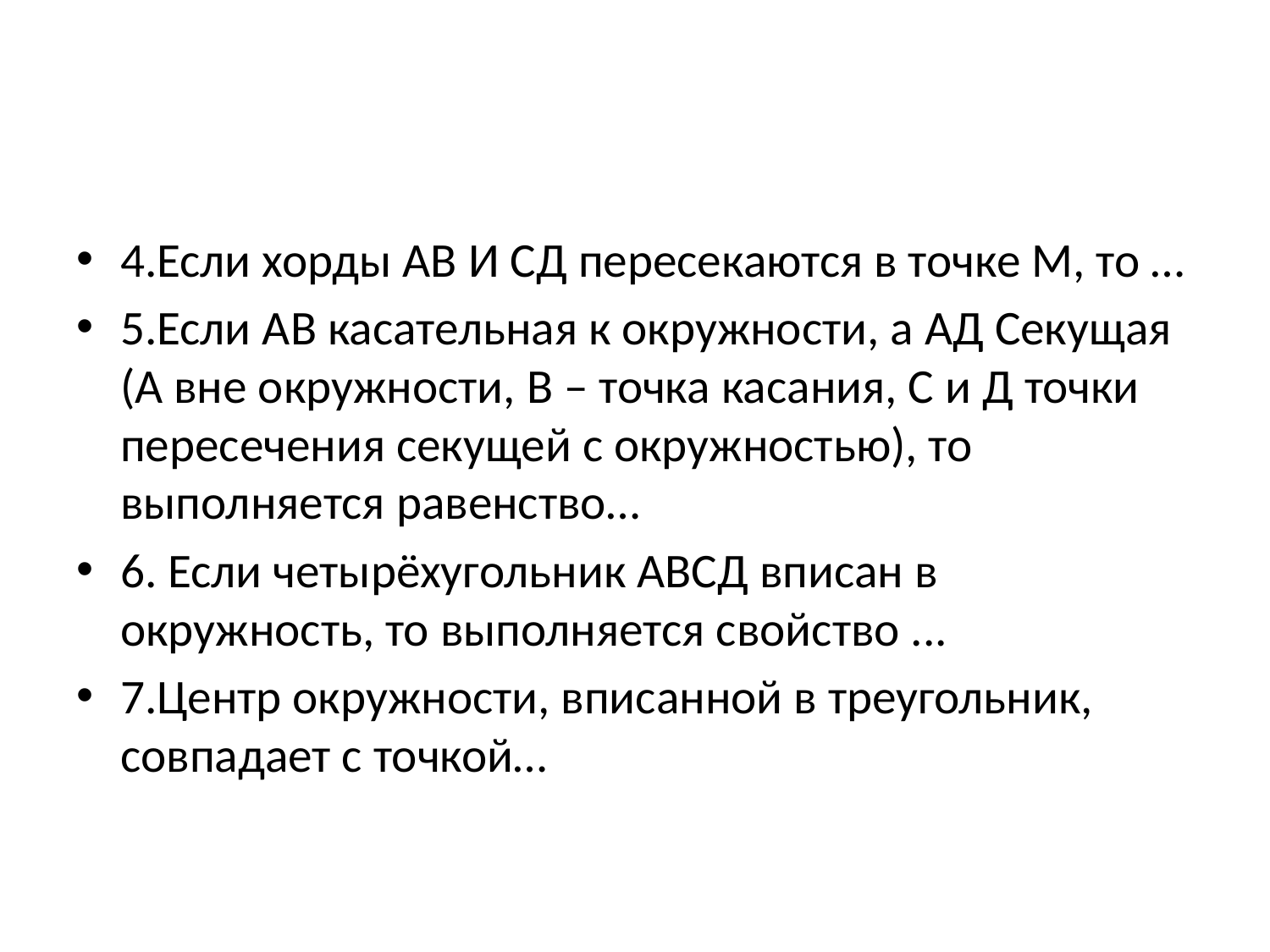

#
4.Если хорды АВ И СД пересекаются в точке М, то …
5.Если АВ касательная к окружности, а АД Секущая (А вне окружности, В – точка касания, С и Д точки пересечения секущей с окружностью), то  выполняется равенство…
6. Если четырёхугольник АВСД вписан в окружность, то выполняется свойство ...
7.Центр окружности, вписанной в треугольник, совпадает с точкой…